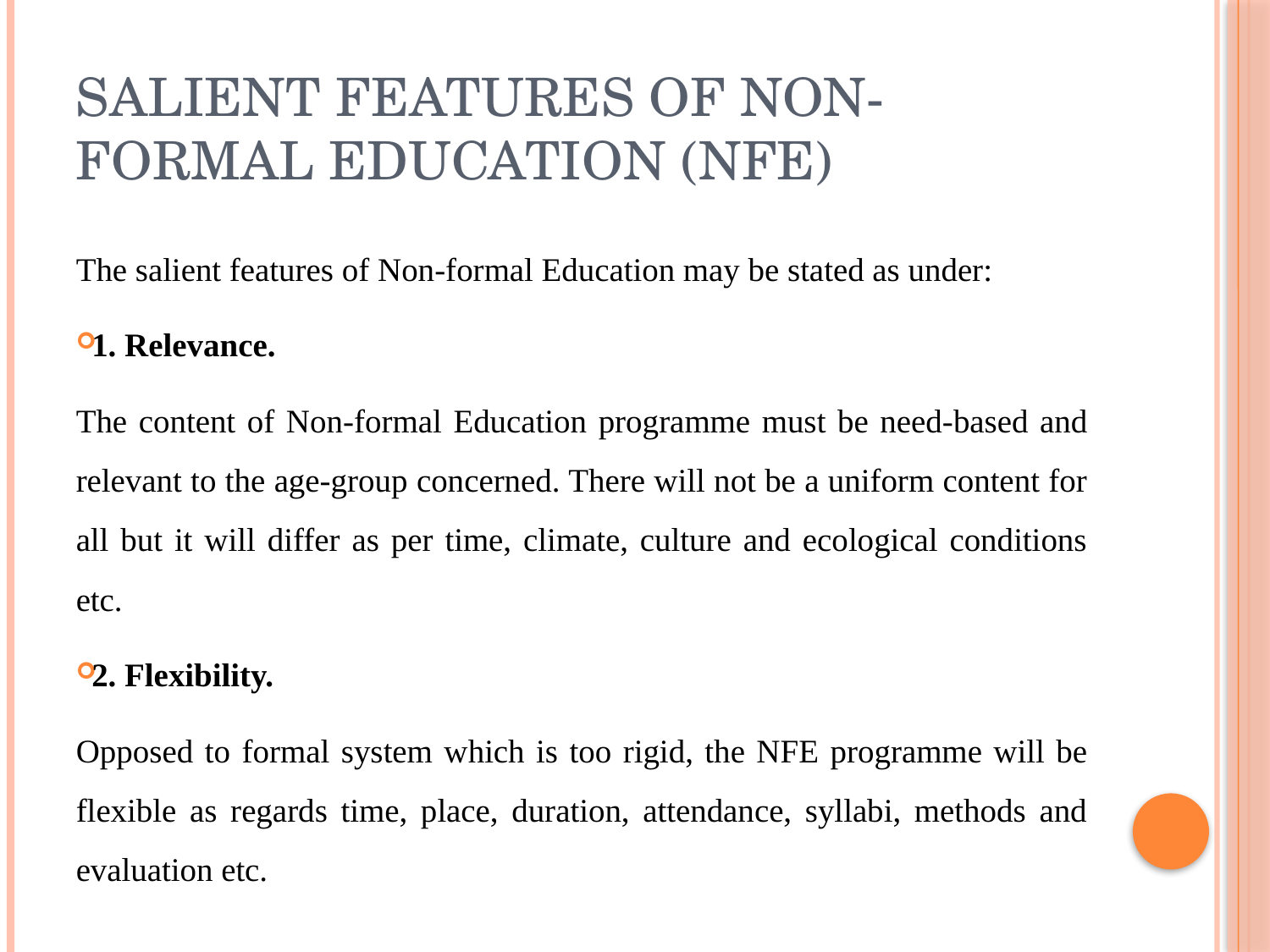

# Salient Features of Non-Formal Education (NFE)
The salient features of Non-formal Education may be stated as under:
1. Relevance.
The content of Non-formal Education programme must be need-based and relevant to the age-group concerned. There will not be a uniform content for all but it will differ as per time, climate, culture and ecological conditions etc.
2. Flexibility.
Opposed to formal system which is too rigid, the NFE programme will be flexible as regards time, place, duration, attendance, syllabi, methods and evaluation etc.